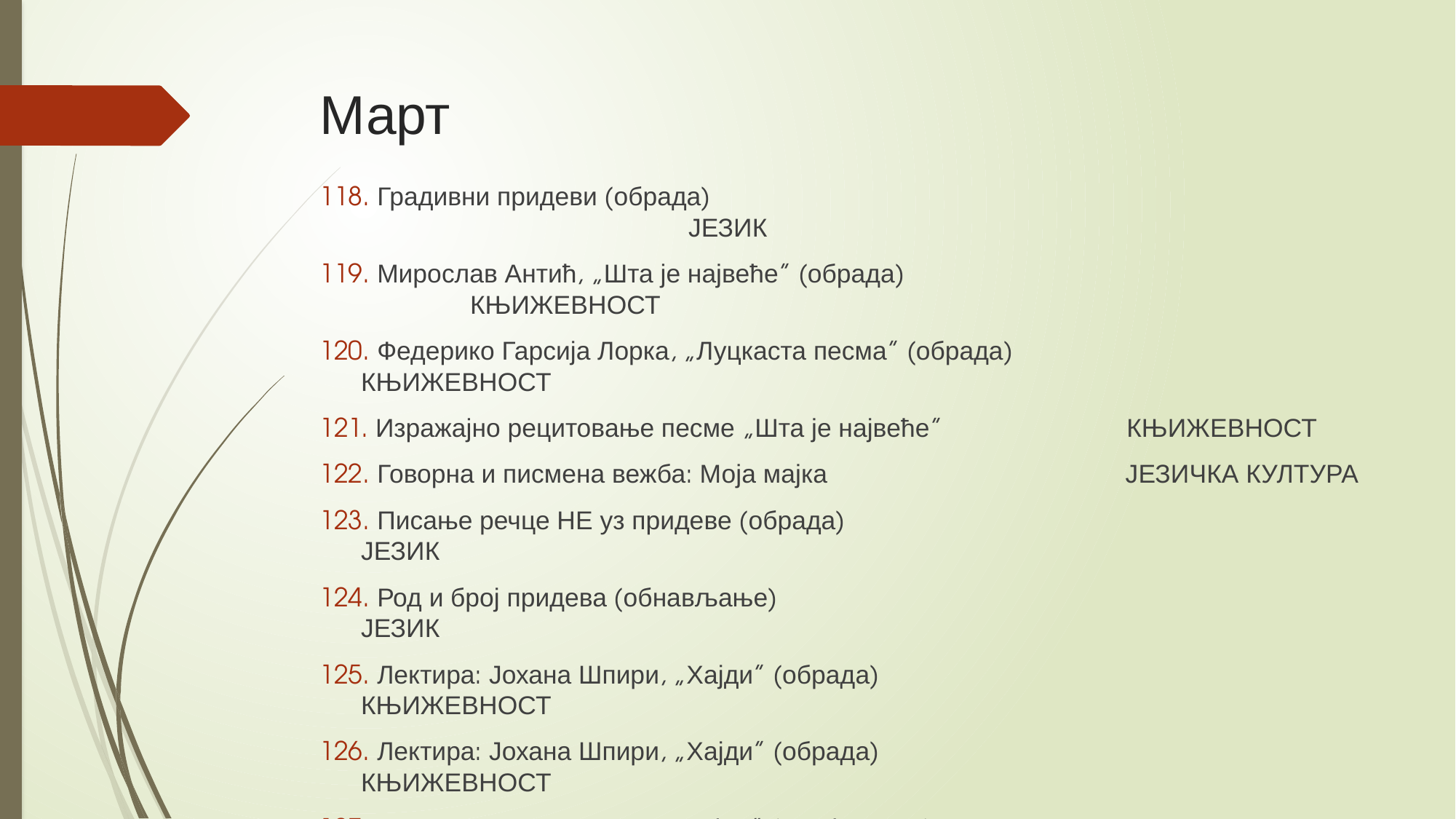

# Март
 Градивни придеви (обрада) 									ЈЕЗИК
 Мирослав Антић, „Шта је највеће” (обрада) 					КЊИЖЕВНОСТ
 Федерико Гарсија Лорка, „Луцкаста песма” (обрада) 		КЊИЖЕВНОСТ
 Изражајно рецитовање песме „Шта је највеће”                          КЊИЖЕВНОСТ
 Говорна и писмена вежба: Моја мајка                                          ЈЕЗИЧКА КУЛТУРА
 Писање речце НЕ уз придеве (обрада)					       ЈЕЗИК
 Род и број придева (обнављање) 						       ЈЕЗИК
 Лектира: Јохана Шпири, „Хајди” (обрада)					КЊИЖЕВНОСТ
 Лектира: Јохана Шпири, „Хајди” (обрада) 					КЊИЖЕВНОСТ
 Лектира: Јохана Шпири, „Хајди” (утврђивање) 				КЊИЖЕВНОСТ
Придеви (утврђивање) 									       ЈЕЗИК
 Контролни задатак – придеви (провера)			 		       ЈЕЗИЧКА КУЛТУРА